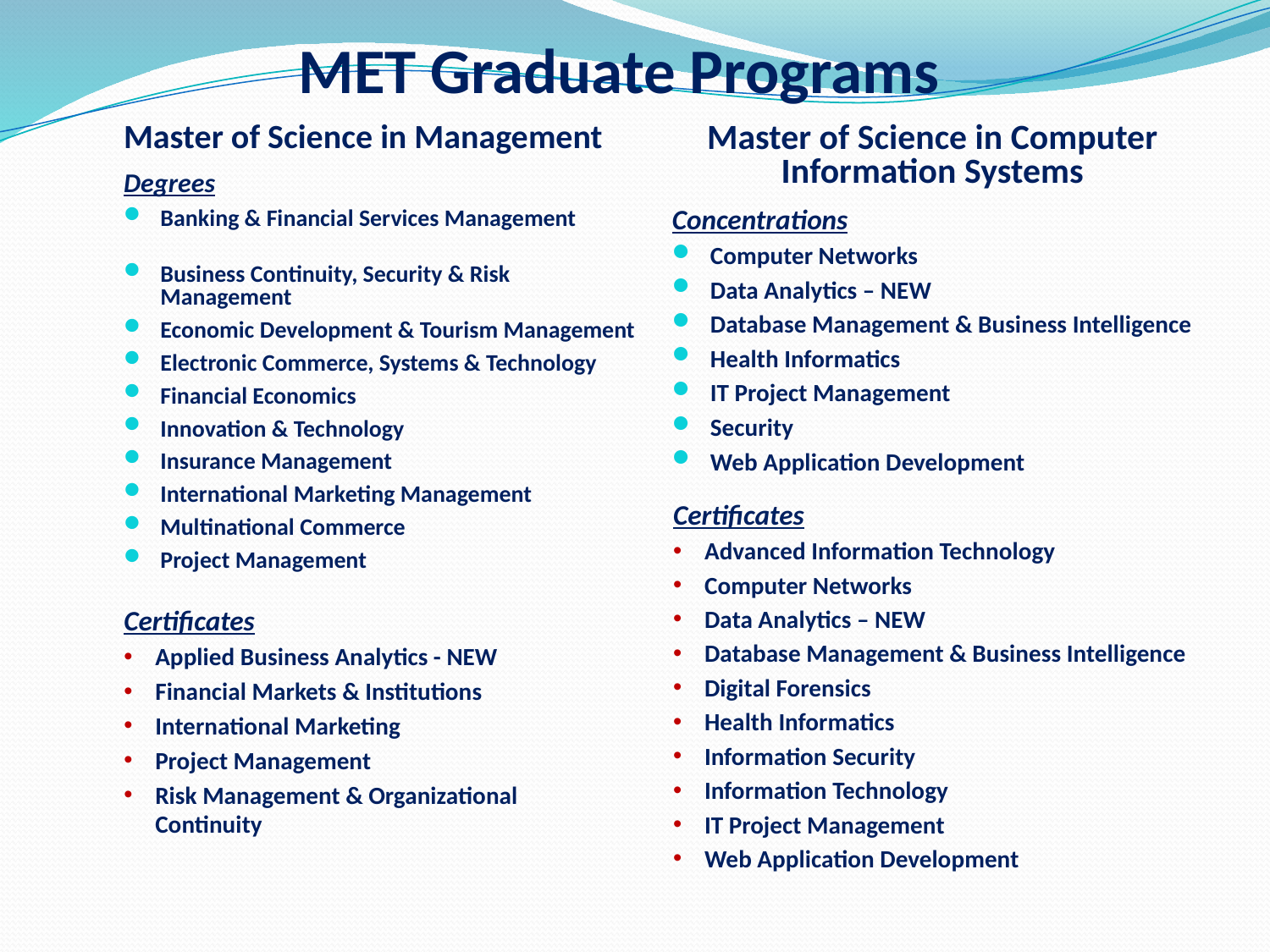

# MET Graduate Programs
Master of Science in Computer Information Systems
Concentrations
Computer Networks
Data Analytics – NEW
Database Management & Business Intelligence
Health Informatics
IT Project Management
Security
Web Application Development

Master of Science in Management
Degrees
Banking & Financial Services Management
Business Continuity, Security & Risk Management
Economic Development & Tourism Management
Electronic Commerce, Systems & Technology
Financial Economics
Innovation & Technology
Insurance Management
International Marketing Management
Multinational Commerce
Project Management

Certificates
Advanced Information Technology
Computer Networks
Data Analytics – NEW
Database Management & Business Intelligence
Digital Forensics
Health Informatics
Information Security
Information Technology
IT Project Management
Web Application Development

Certificates
Applied Business Analytics - NEW
Financial Markets & Institutions
International Marketing
Project Management
Risk Management & Organizational Continuity